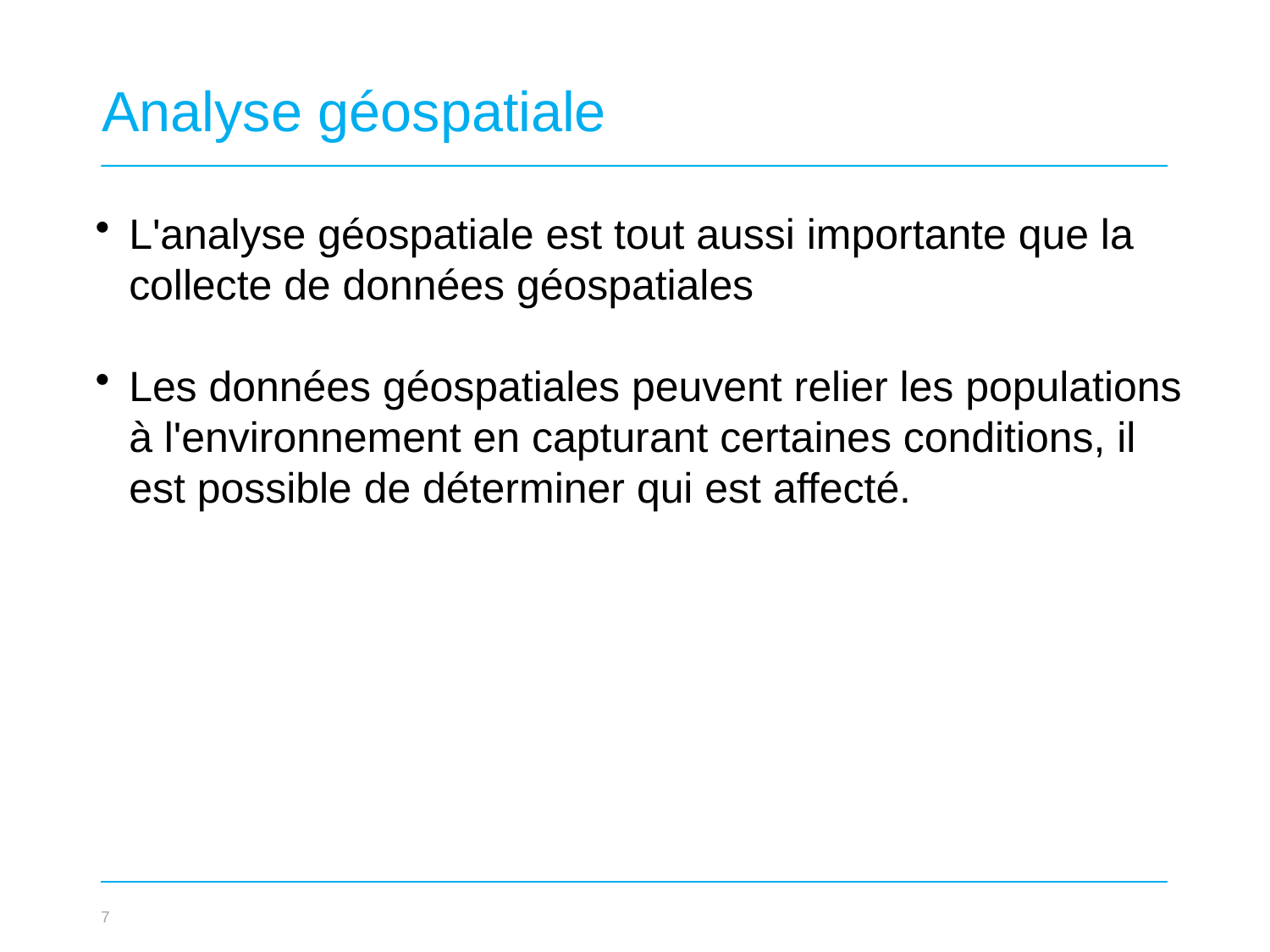

Analyse géospatiale

L'analyse géospatiale est tout aussi importante que la collecte de données géospatiales

Les données géospatiales peuvent relier les populations à l'environnement en capturant certaines conditions, il est possible de déterminer qui est affecté.
Photo credit to be given
as shown alongside
(in black or in white)
© NABU/Holger Schulz

7